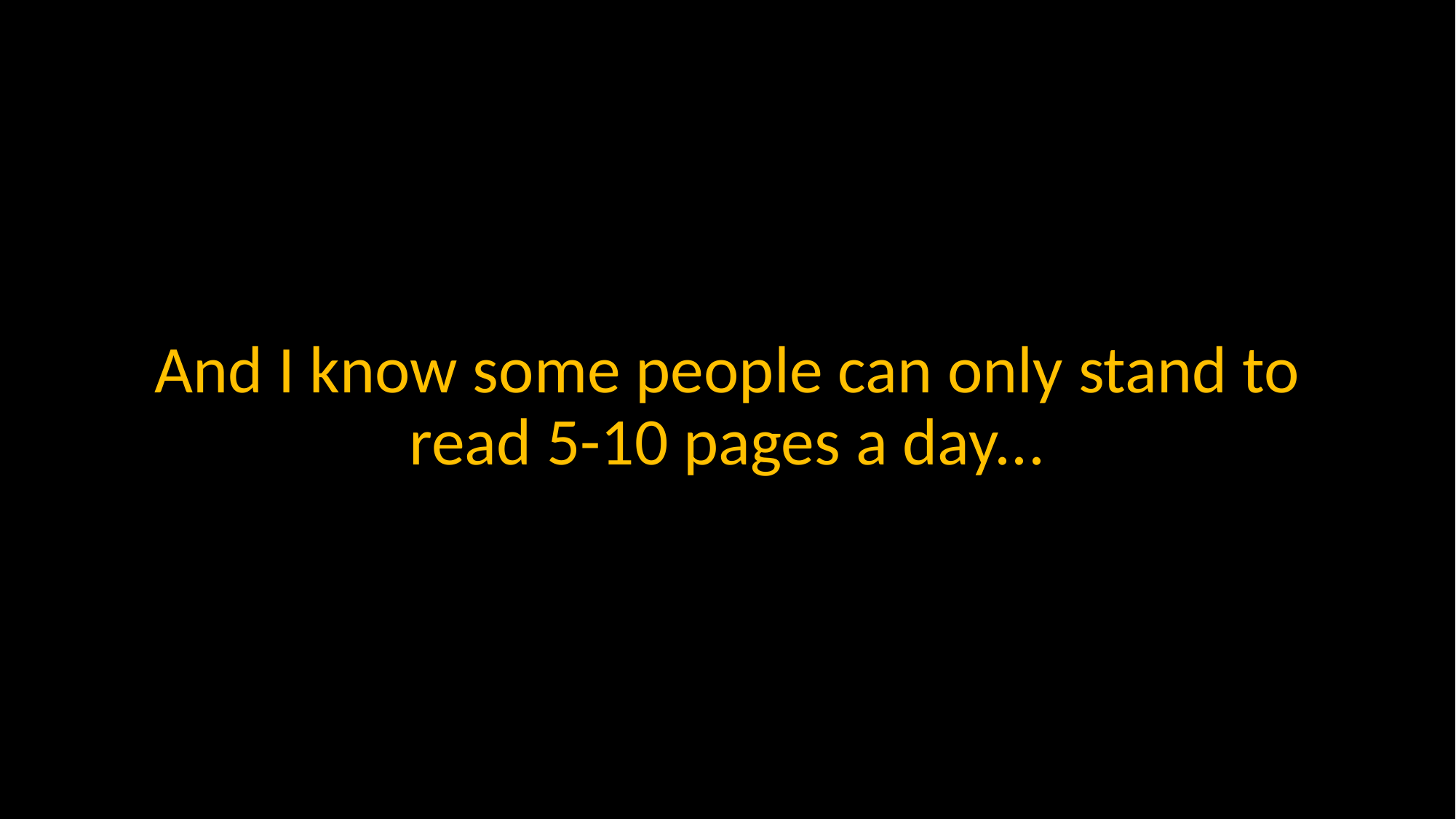

And I know some people can only stand to read 5-10 pages a day...